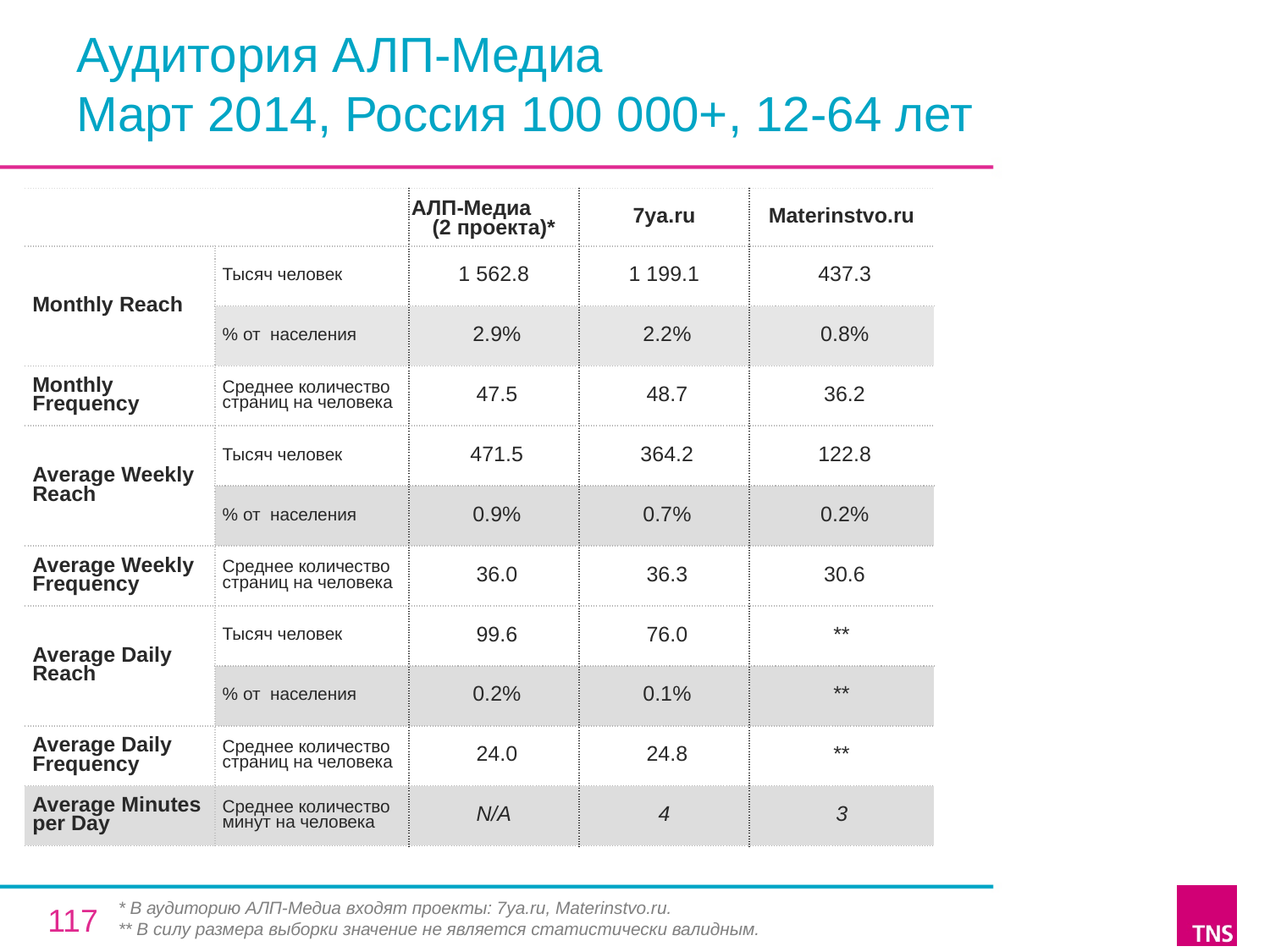

# Аудитория АЛП-Медиа Март 2014, Россия 100 000+, 12-64 лет
|  |  | АЛП-Медиа (2 проекта)\* | 7ya.ru | Materinstvo.ru |
| --- | --- | --- | --- | --- |
| Monthly Reach | Тысяч человек | 1 562.8 | 1 199.1 | 437.3 |
|  | % от населения | 2.9% | 2.2% | 0.8% |
| Monthly Frequency | Среднее количество страниц на человека | 47.5 | 48.7 | 36.2 |
| Average Weekly Reach | Тысяч человек | 471.5 | 364.2 | 122.8 |
|  | % от населения | 0.9% | 0.7% | 0.2% |
| Average Weekly Frequency | Среднее количество страниц на человека | 36.0 | 36.3 | 30.6 |
| Average Daily Reach | Тысяч человек | 99.6 | 76.0 | \*\* |
|  | % от населения | 0.2% | 0.1% | \*\* |
| Average Daily Frequency | Среднее количество страниц на человека | 24.0 | 24.8 | \*\* |
| Average Minutes per Day | Среднее количество минут на человека | N/A | 4 | 3 |
* В аудиторию АЛП-Медиа входят проекты: 7ya.ru, Materinstvo.ru.
** В силу размера выборки значение не является статистически валидным.
117